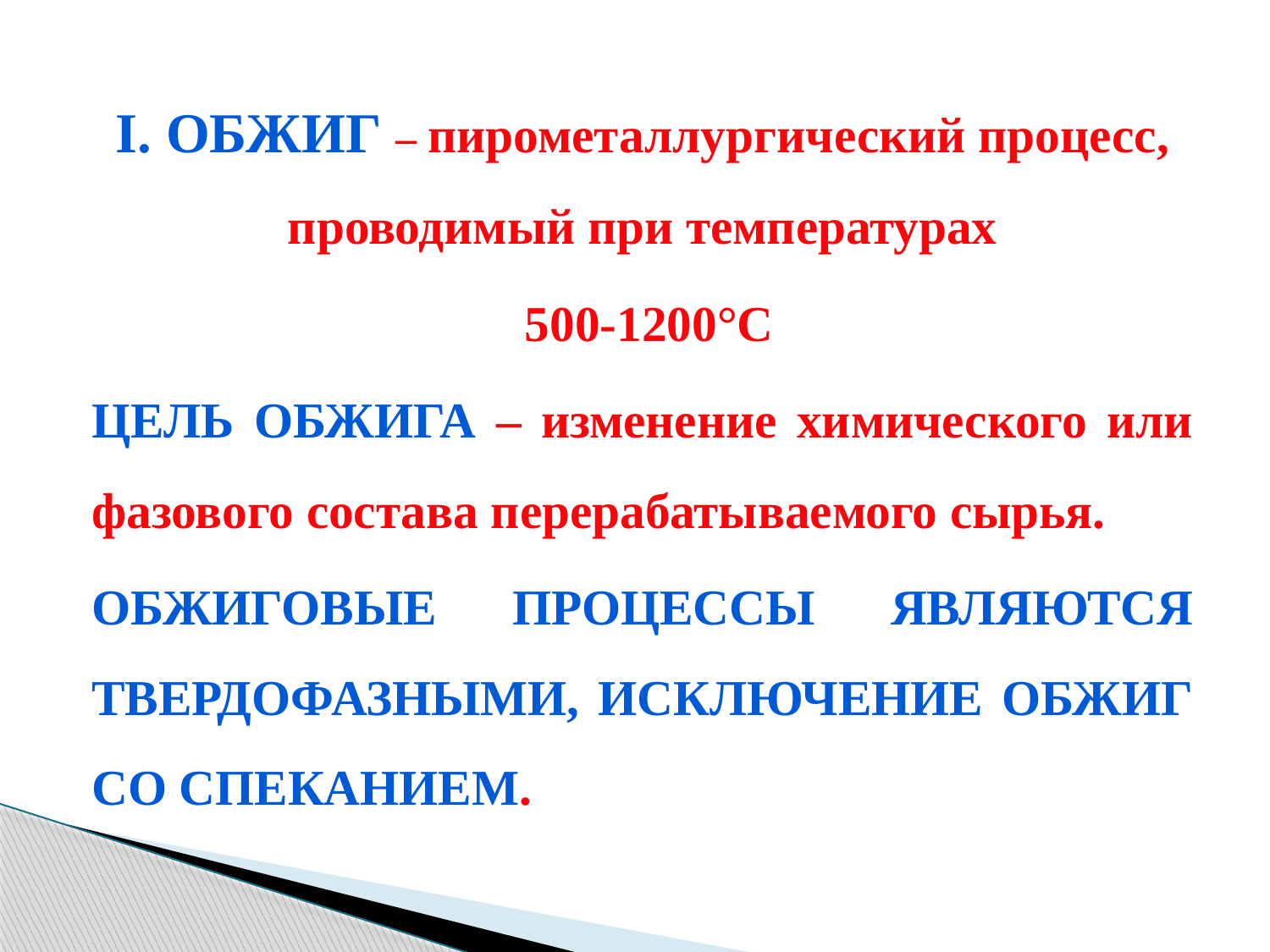

I. ОБЖИГ – пирометаллургический процесс, проводимый при температурах
 500-1200°С
Цель обжигА – изменение химического или фазового состава перерабатываемого сырья.
Обжиговые процессы являются твердофазными, исключение обжиг со спеканием.